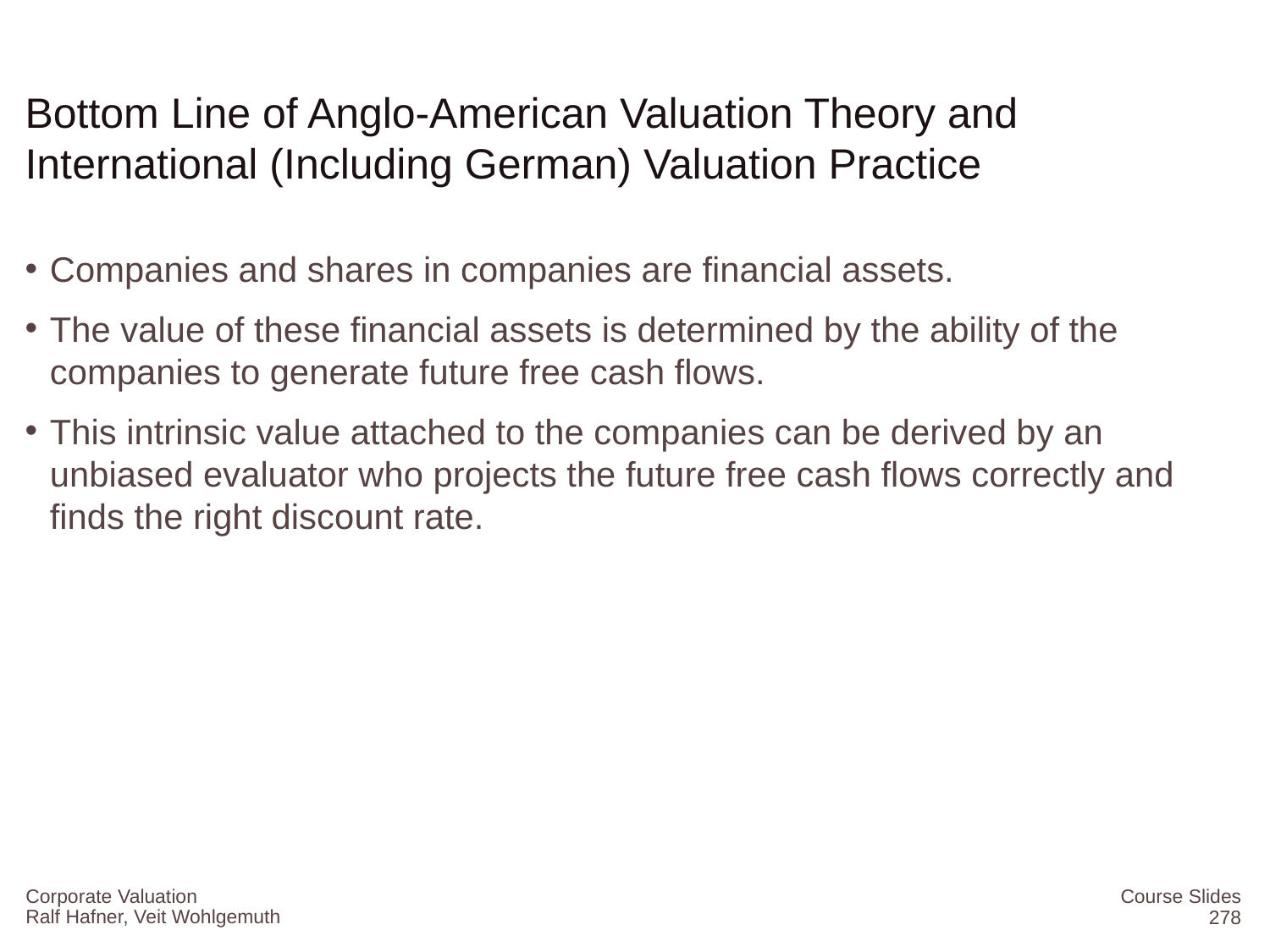

# Bottom Line of Anglo-American Valuation Theory and International (Including German) Valuation Practice
Companies and shares in companies are financial assets.
The value of these financial assets is determined by the ability of the companies to generate future free cash flows.
This intrinsic value attached to the companies can be derived by an unbiased evaluator who projects the future free cash flows correctly and finds the right discount rate.
Corporate Valuation
Course Slides
278